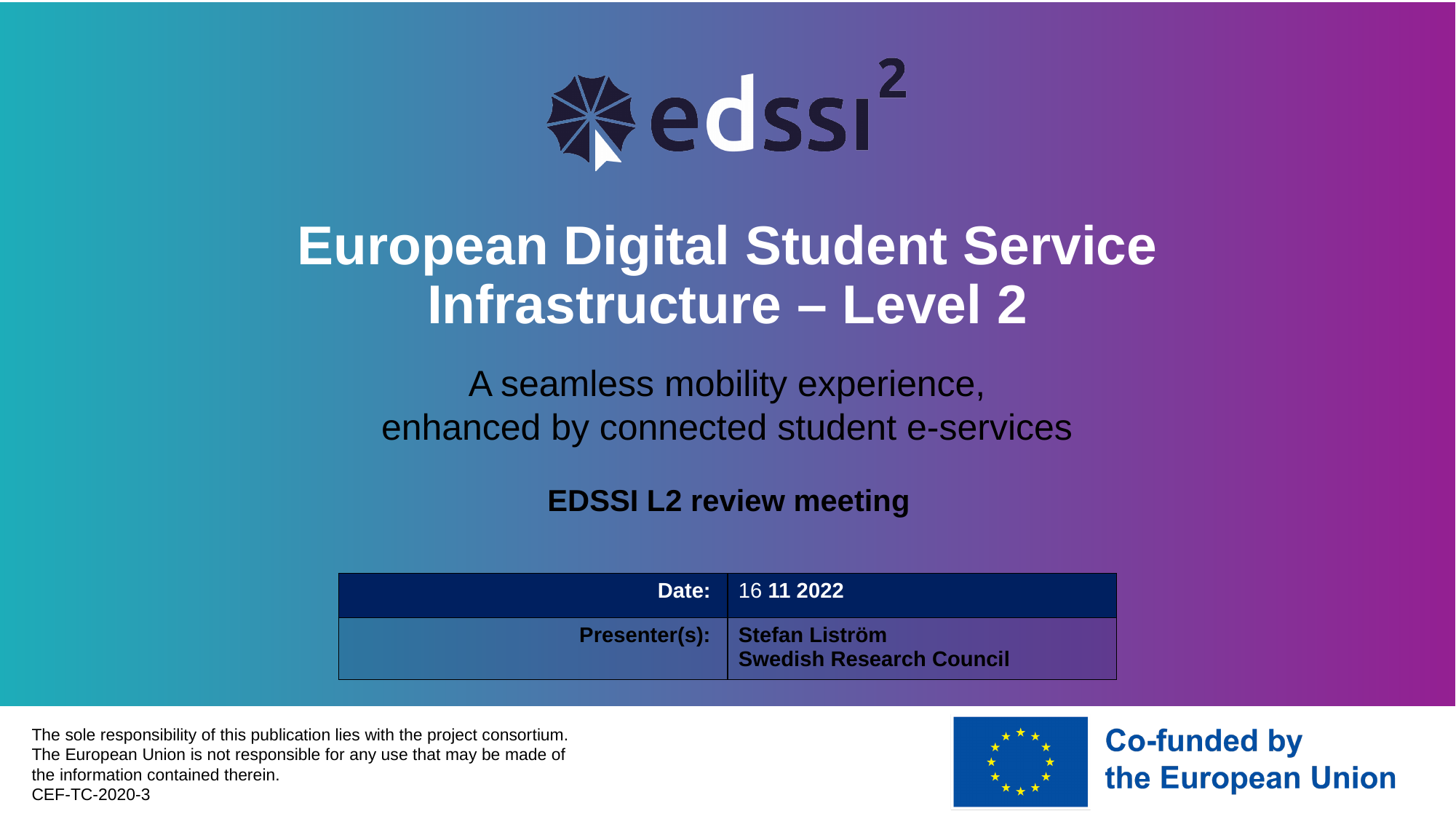

# European Digital Student Service Infrastructure – Level 2
A seamless mobility experience,
enhanced by connected student e-services

EDSSI L2 review meeting
| Date: | 16 11 2022 |
| --- | --- |
| Presenter(s): | Stefan Liström Swedish Research Council |
The sole responsibility of this publication lies with the project consortium. The European Union is not responsible for any use that may be made of the information contained therein.
CEF-TC-2020-3